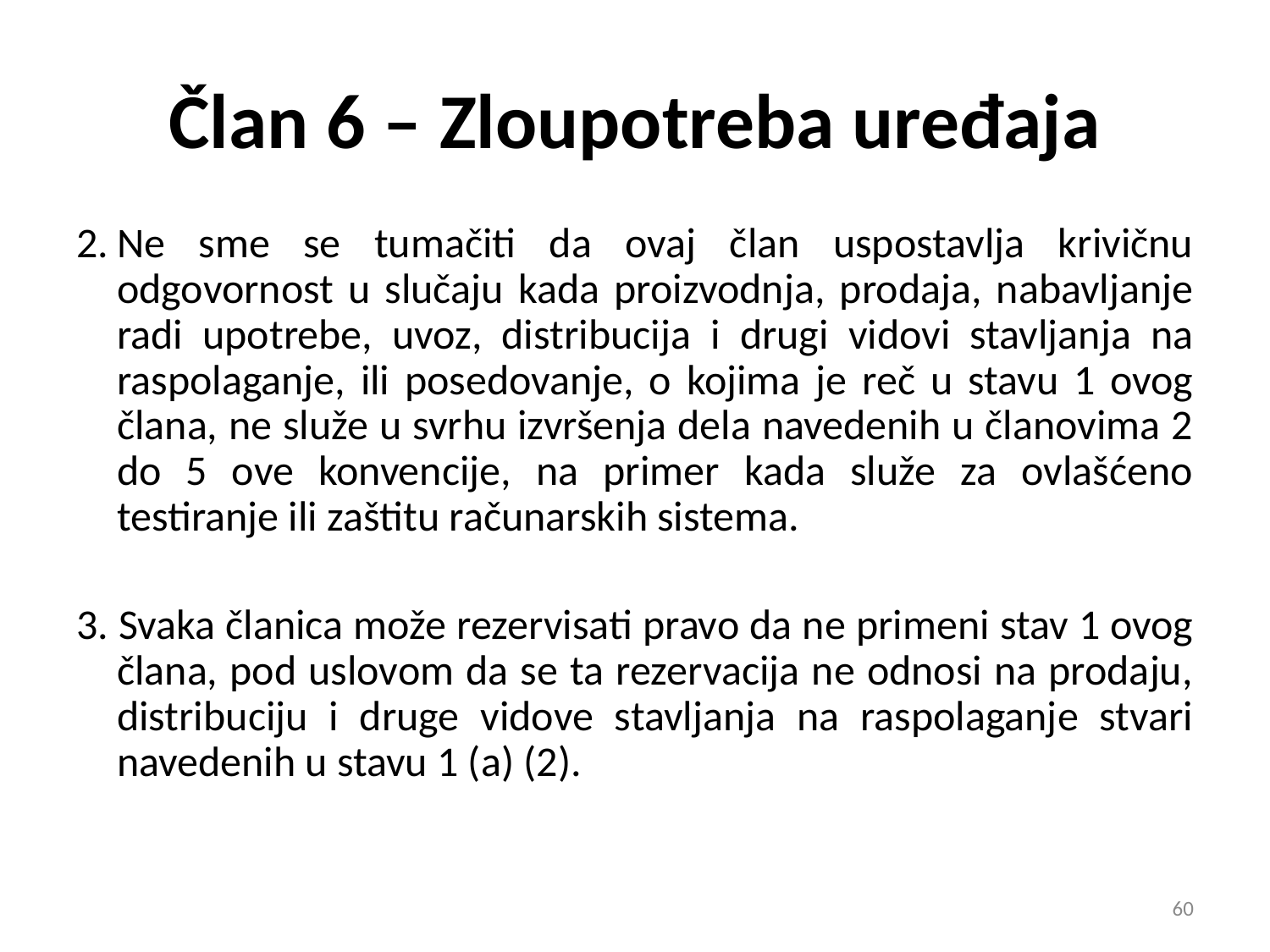

# Član 6 – Zloupotreba uređaja
2.	Ne sme se tumačiti da ovaj član uspostavlja krivičnu odgovornost u slučaju kada proizvodnja, prodaja, nabavljanje radi upotrebe, uvoz, distribucija i drugi vidovi stavljanja na raspolaganje, ili posedovanje, o kojima je reč u stavu 1 ovog člana, ne služe u svrhu izvršenja dela navedenih u članovima 2 do 5 ove konvencije, na primer kada služe za ovlašćeno testiranje ili zaštitu računarskih sistema.

3. Svaka članica može rezervisati pravo da ne primeni stav 1 ovog člana, pod uslovom da se ta rezervacija ne odnosi na prodaju, distribuciju i druge vidove stavljanja na raspolaganje stvari navedenih u stavu 1 (a) (2).
60